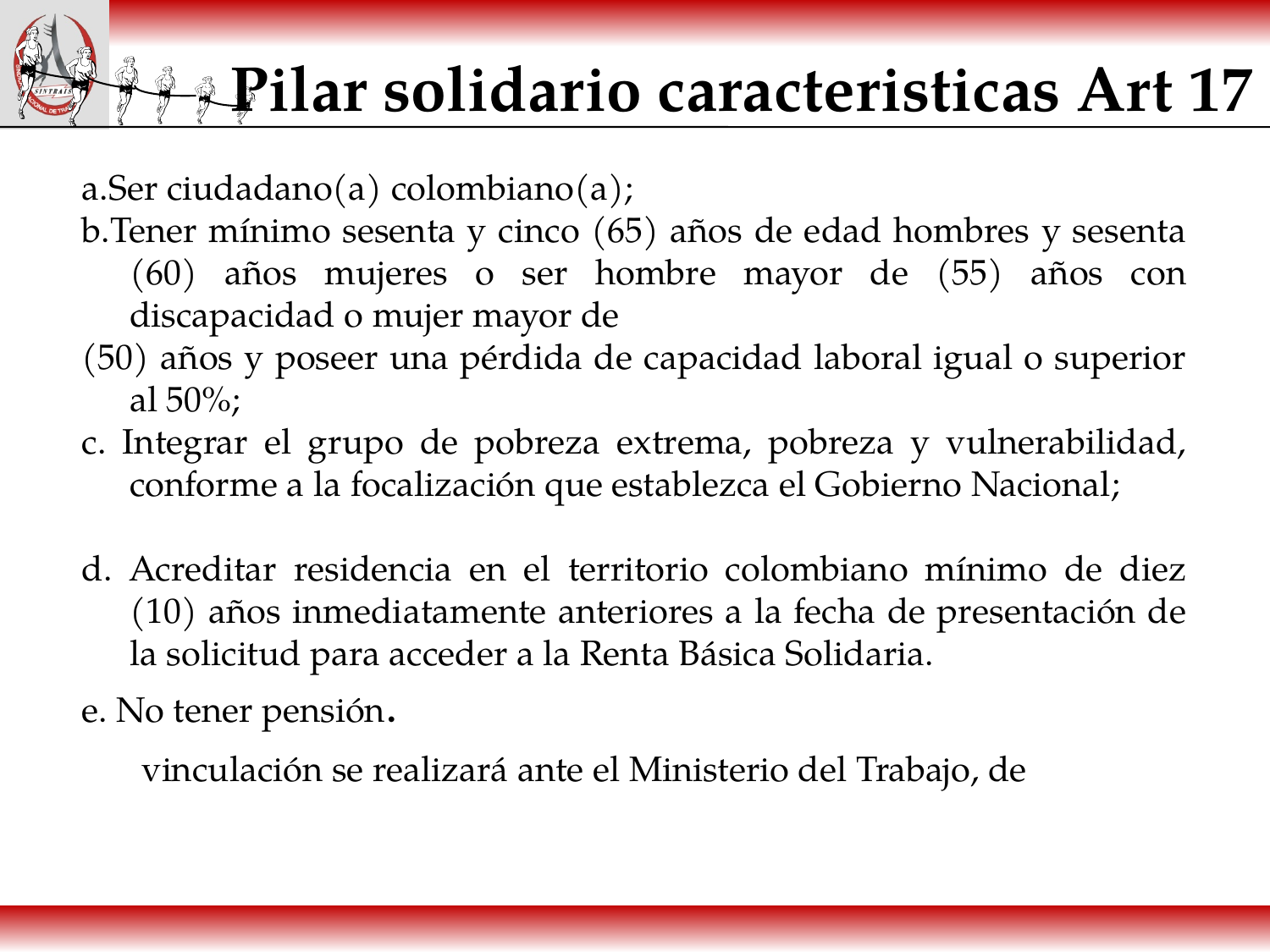

# Pilar solidario caracteristicas Art 17
a.Ser ciudadano(a) colombiano(a);
b.Tener mínimo sesenta y cinco (65) años de edad hombres y sesenta (60) años mujeres o ser hombre mayor de (55) años con discapacidad o mujer mayor de
(50) años y poseer una pérdida de capacidad laboral igual o superior al 50%;
c. Integrar el grupo de pobreza extrema, pobreza y vulnerabilidad, conforme a la focalización que establezca el Gobierno Nacional;

d. Acreditar residencia en el territorio colombiano mínimo de diez (10) años inmediatamente anteriores a la fecha de presentación de la solicitud para acceder a la Renta Básica Solidaria.
e. No tener pensión.
 vinculación se realizará ante el Ministerio del Trabajo, de